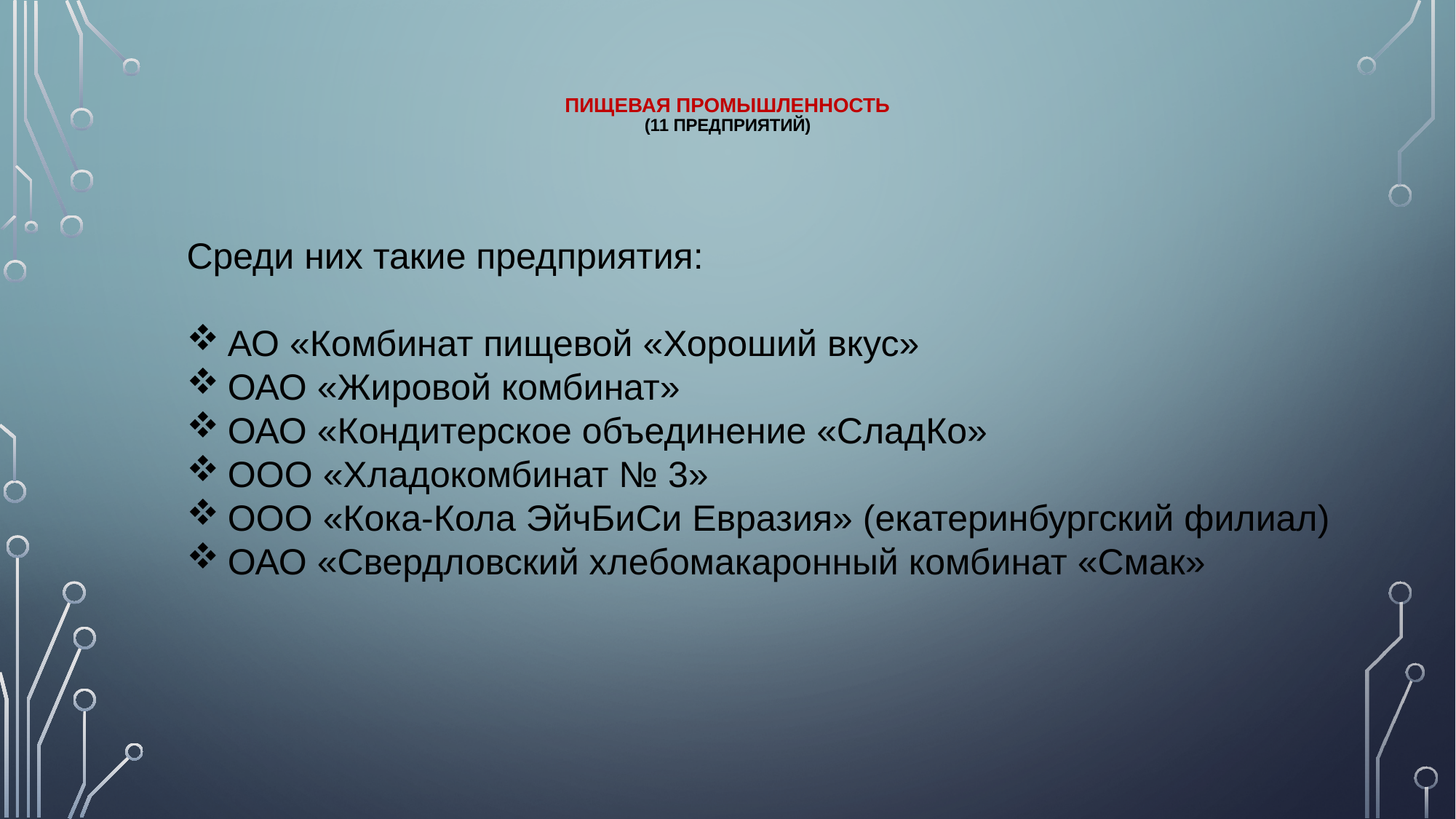

# Пищевая промышленность (11 предприятий)
Среди них такие предприятия:

АО «Комбинат пищевой «Хороший вкус»
ОАО «Жировой комбинат»
ОАО «Кондитерское объединение «СладКо»
ООО «Хладокомбинат № 3»
ООО «Кока-Кола ЭйчБиСи Евразия» (екатеринбургский филиал)
ОАО «Свердловский хлебомакаронный комбинат «Смак»